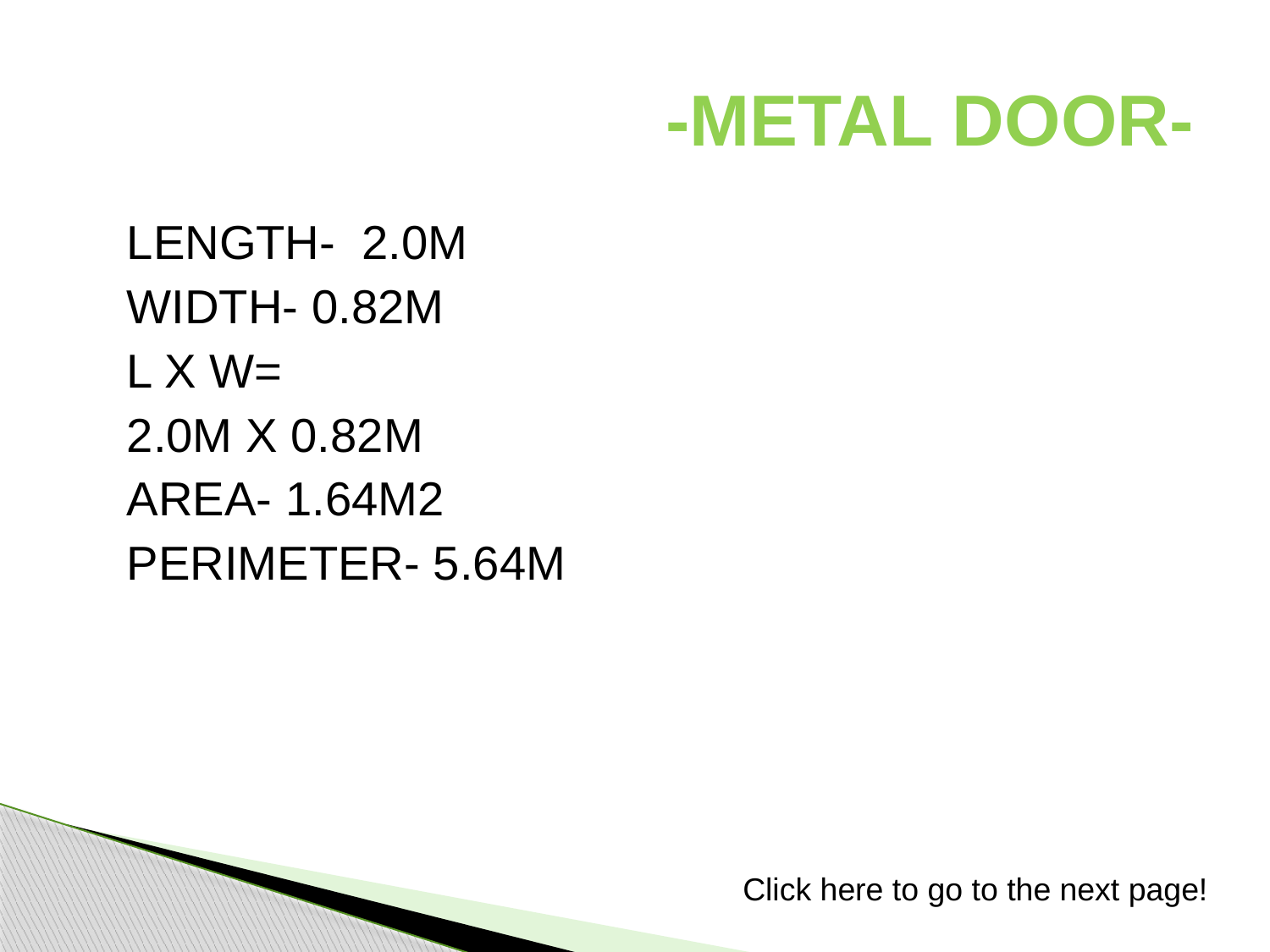

# -METAL DOOR-
	LENGTH-  2.0M
	WIDTH- 0.82M
	L X W=
	2.0M X 0.82M
	AREA- 1.64M2
	PERIMETER- 5.64M
Click here to go to the next page!